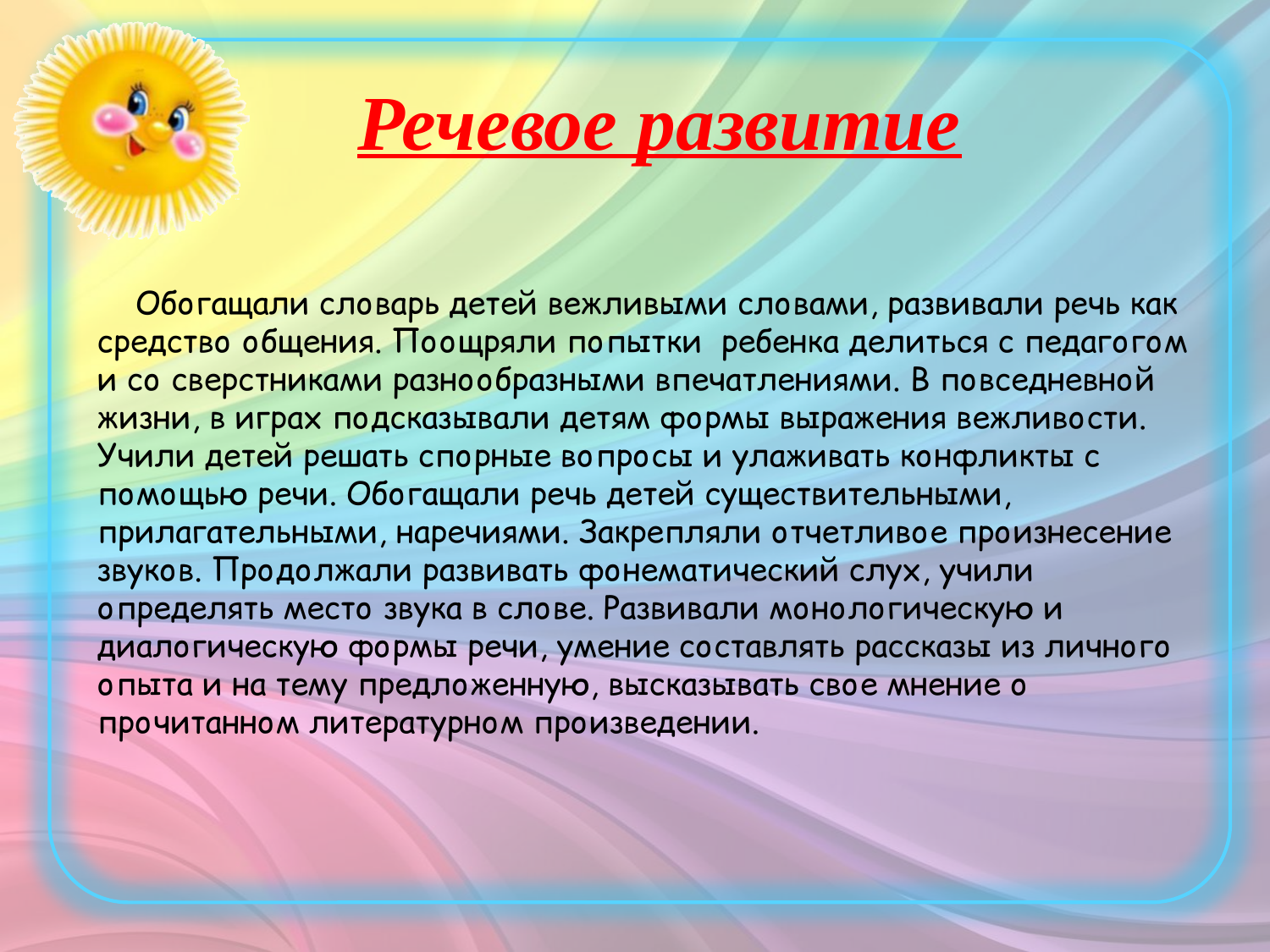

Речевое развитие
    Обогащали словарь детей вежливыми словами, развивали речь как средство общения. Поощряли попытки  ребенка делиться с педагогом и со сверстниками разнообразными впечатлениями. В повседневной жизни, в играх подсказывали детям формы выражения вежливости. Учили детей решать спорные вопросы и улаживать конфликты с помощью речи. Обогащали речь детей существительными, прилагательными, наречиями. Закрепляли отчетливое произнесение звуков. Продолжали развивать фонематический слух, учили определять место звука в слове. Развивали монологическую и диалогическую формы речи, умение составлять рассказы из личного опыта и на тему предложенную, высказывать свое мнение о прочитанном литературном произведении.